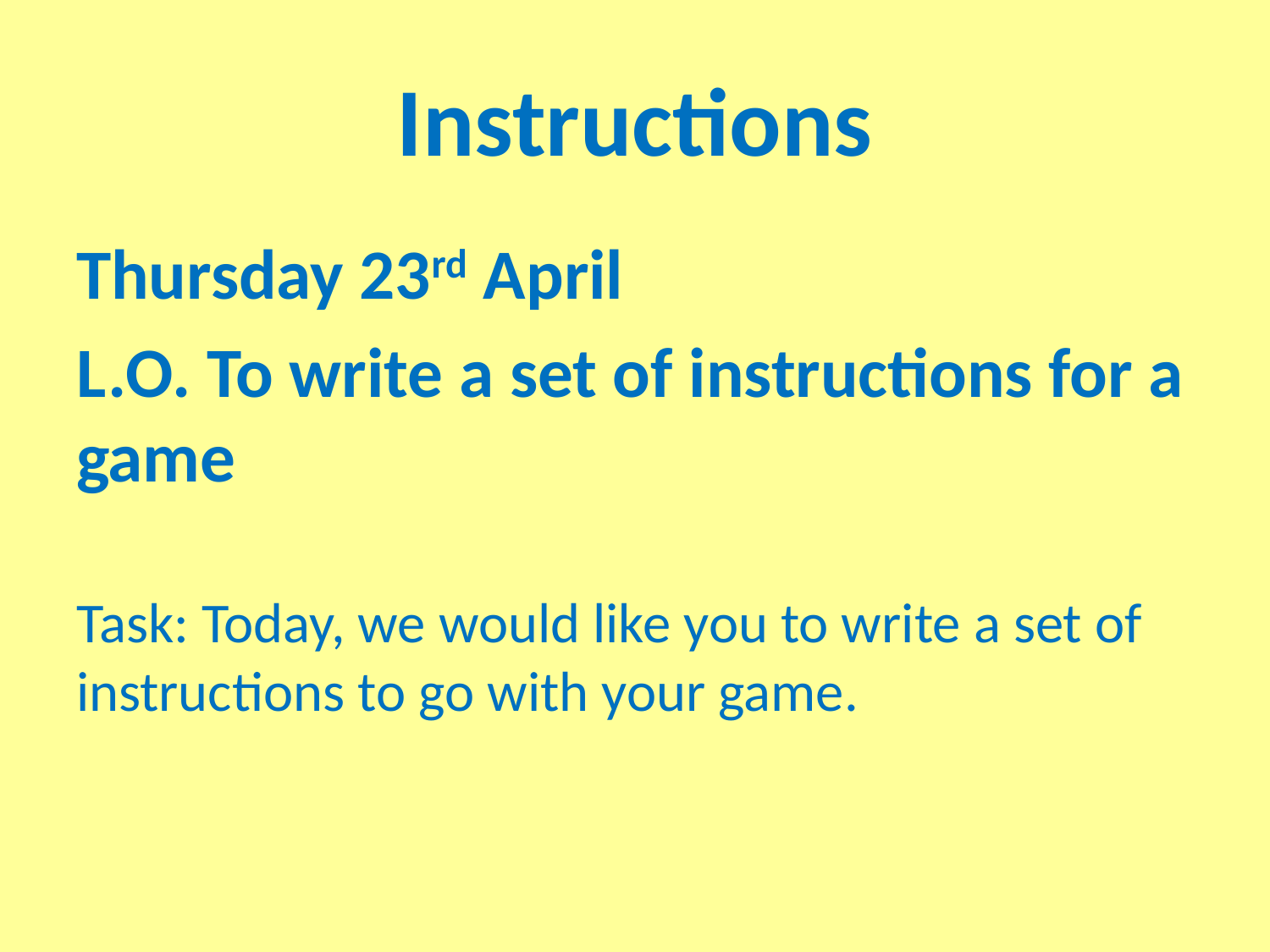

# Instructions
Thursday 23rd April
L.O. To write a set of instructions for a game

Task: Today, we would like you to write a set of instructions to go with your game.